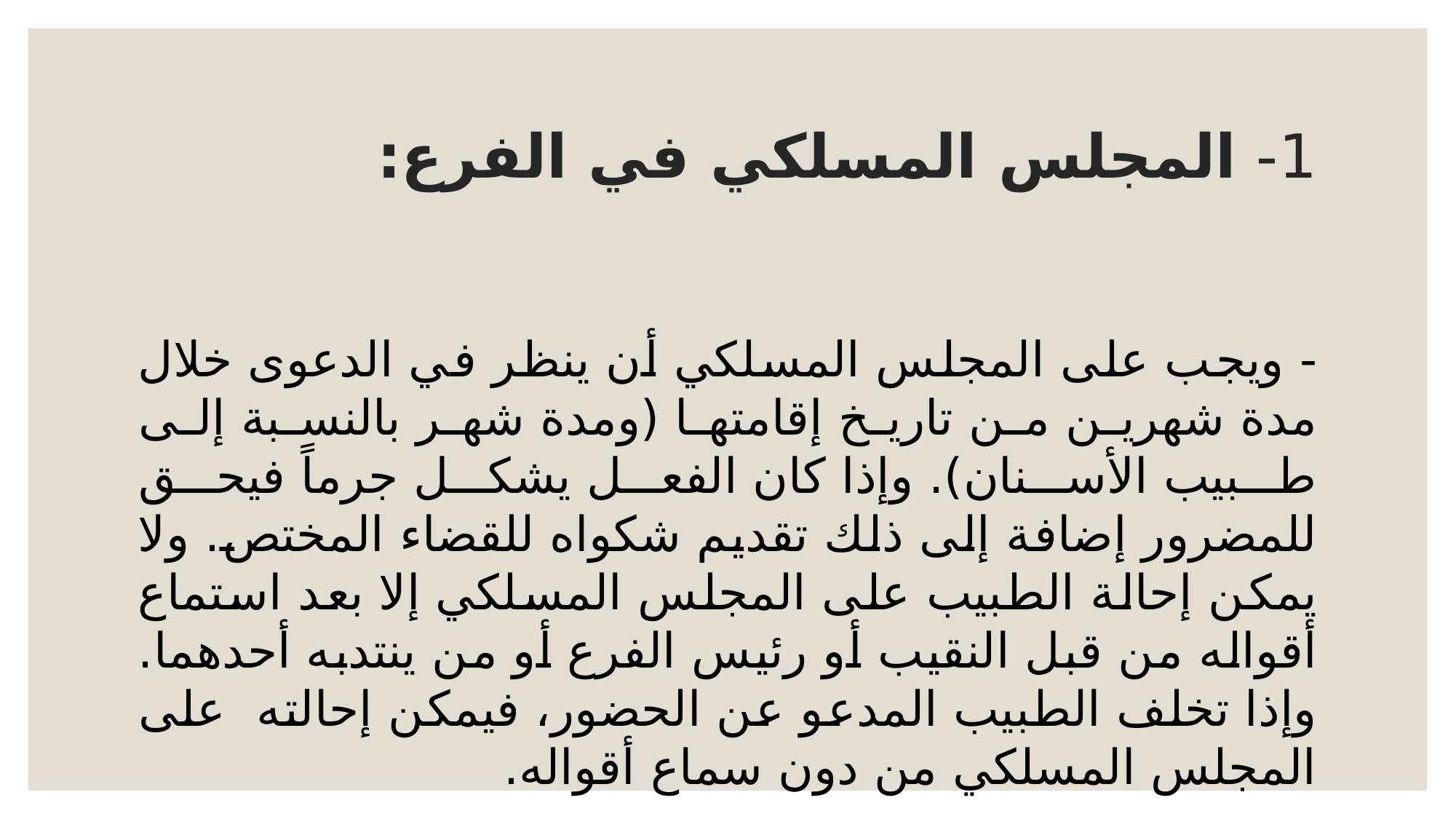

# 1- المجلس المسلكي في الفرع:

- ويجب على المجلس المسلكي أن ينظر في الدعوى خلال مدة شهرين من تاريخ إقامتها (ومدة شهر بالنسبة إلى طبيب الأسنان). وإذا كان الفعل يشكل جرماً فيحق للمضرور إضافة إلى ذلك تقديم شكواه للقضاء المختص. ولا يمكن إحالة الطبيب على المجلس المسلكي إلا بعد استماع أقواله من قبل النقيب أو رئيس الفرع أو من ينتدبه أحدهما. وإذا تخلف الطبيب المدعو عن الحضور، فيمكن إحالته  على المجلس المسلكي من دون سماع أقواله.